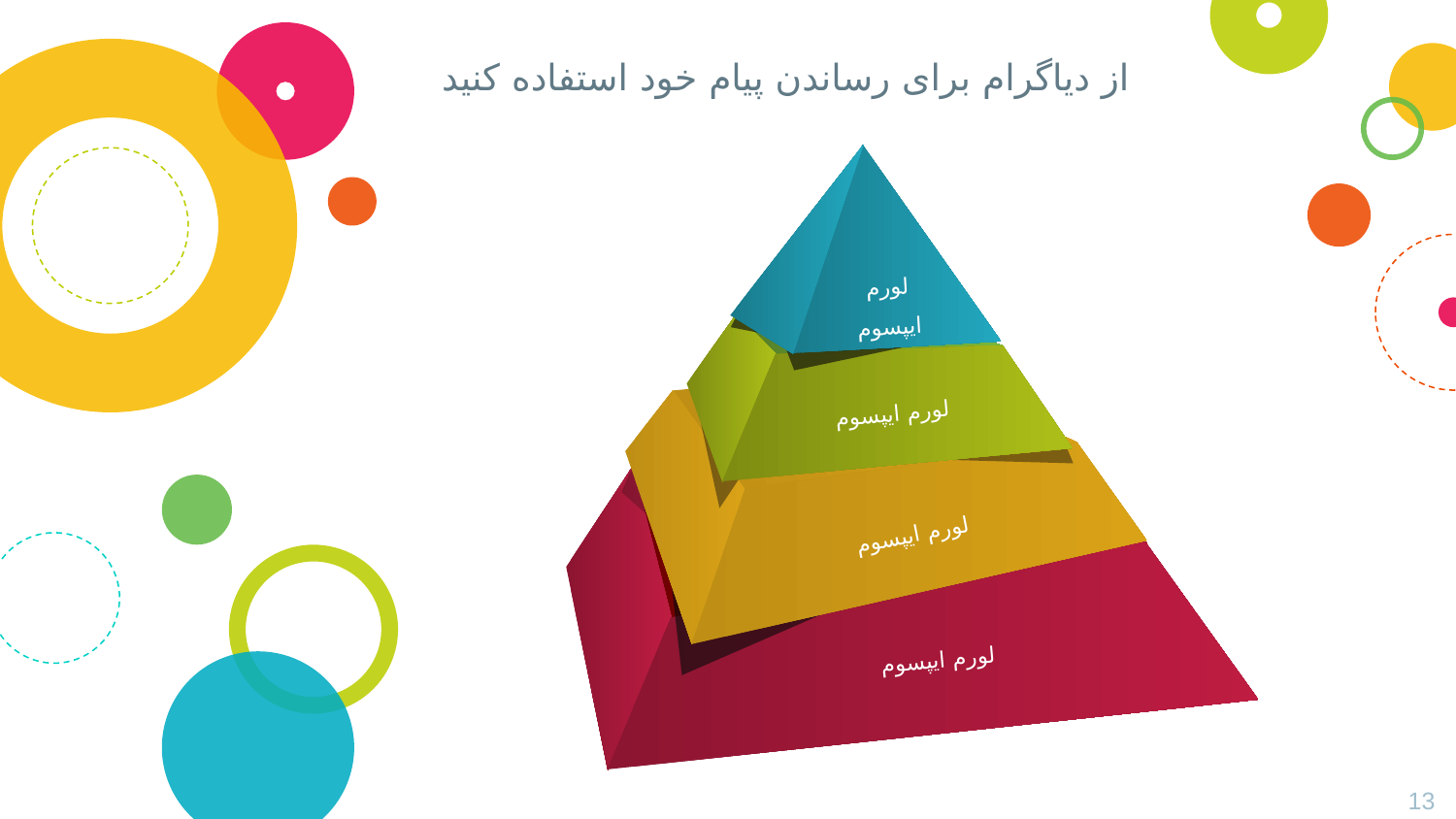

# از دیاگرام برای رساندن پیام خود استفاده کنید

لورم ایپسوم

لورم ایپسوم

لورم ایپسوم

لورم ایپسوم
13